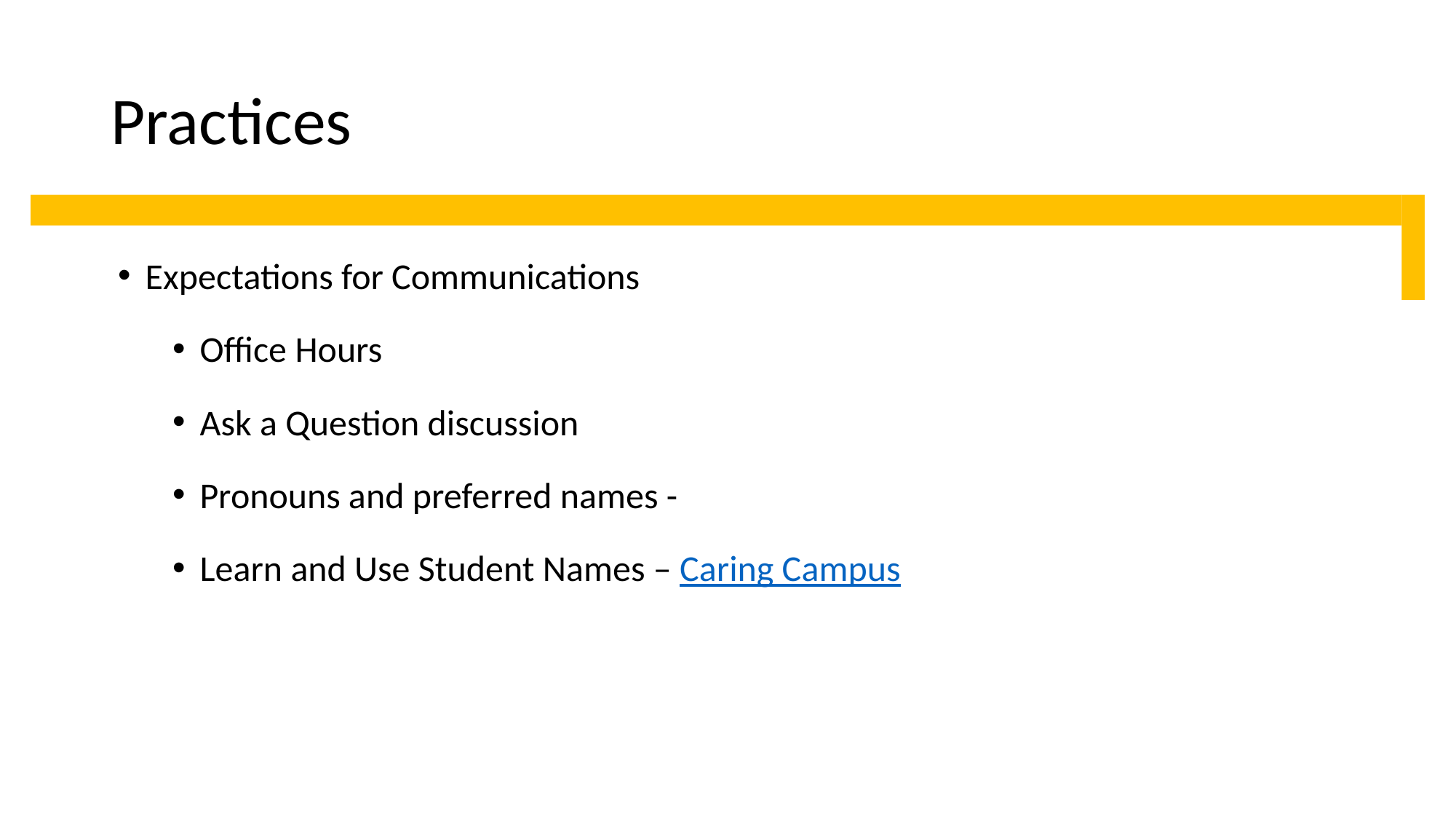

# Practices

Expectations for Communications
Office Hours
Ask a Question discussion
Pronouns and preferred names -
Learn and Use Student Names – Caring Campus